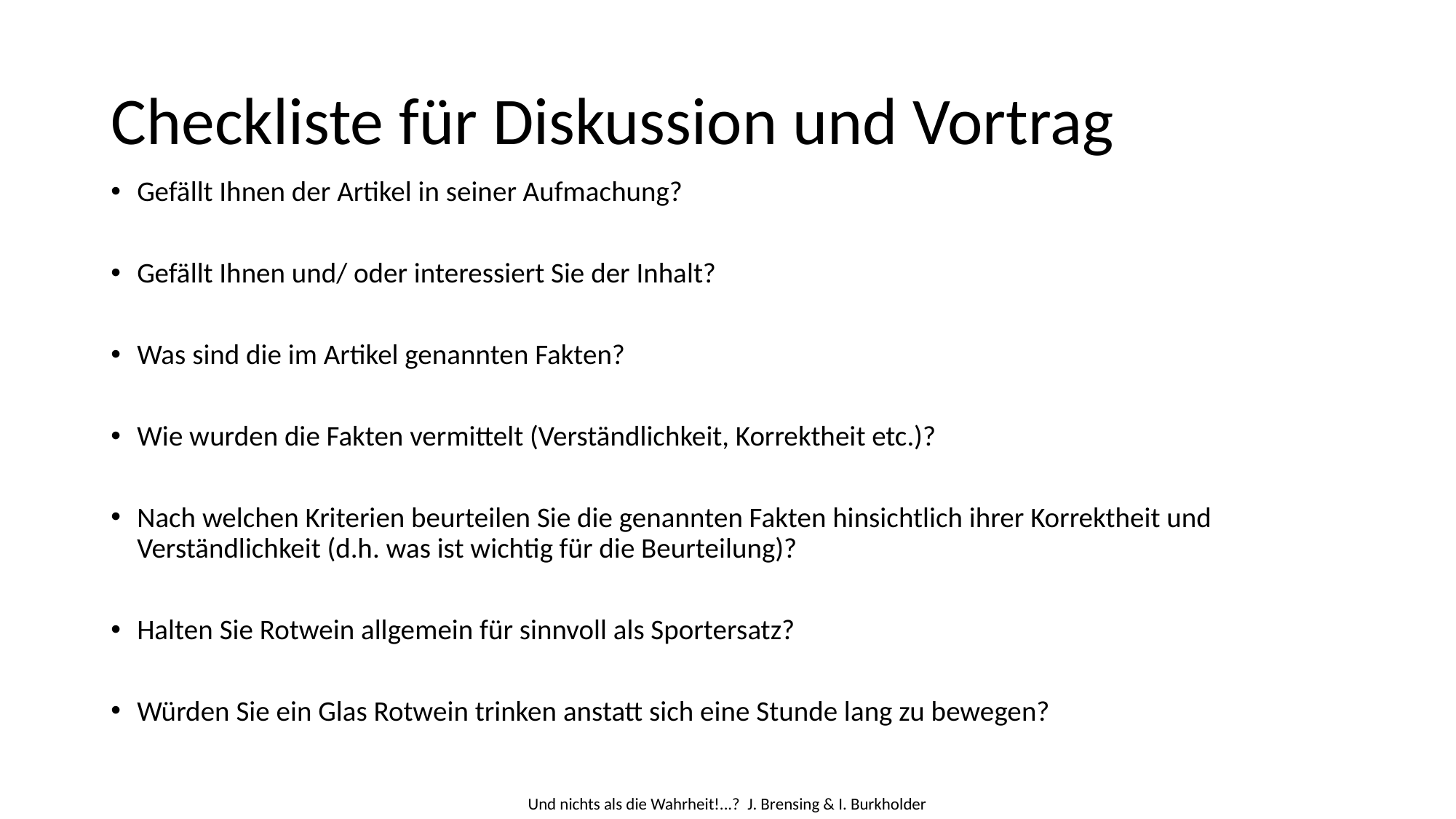

# Checkliste für Diskussion und Vortrag
Gefällt Ihnen der Artikel in seiner Aufmachung?

Gefällt Ihnen und/ oder interessiert Sie der Inhalt?

Was sind die im Artikel genannten Fakten?

Wie wurden die Fakten vermittelt (Verständlichkeit, Korrektheit etc.)?

Nach welchen Kriterien beurteilen Sie die genannten Fakten hinsichtlich ihrer Korrektheit und Verständlichkeit (d.h. was ist wichtig für die Beurteilung)?

Halten Sie Rotwein allgemein für sinnvoll als Sportersatz?

Würden Sie ein Glas Rotwein trinken anstatt sich eine Stunde lang zu bewegen?

Und nichts als die Wahrheit!...?  J. Brensing & I. Burkholder